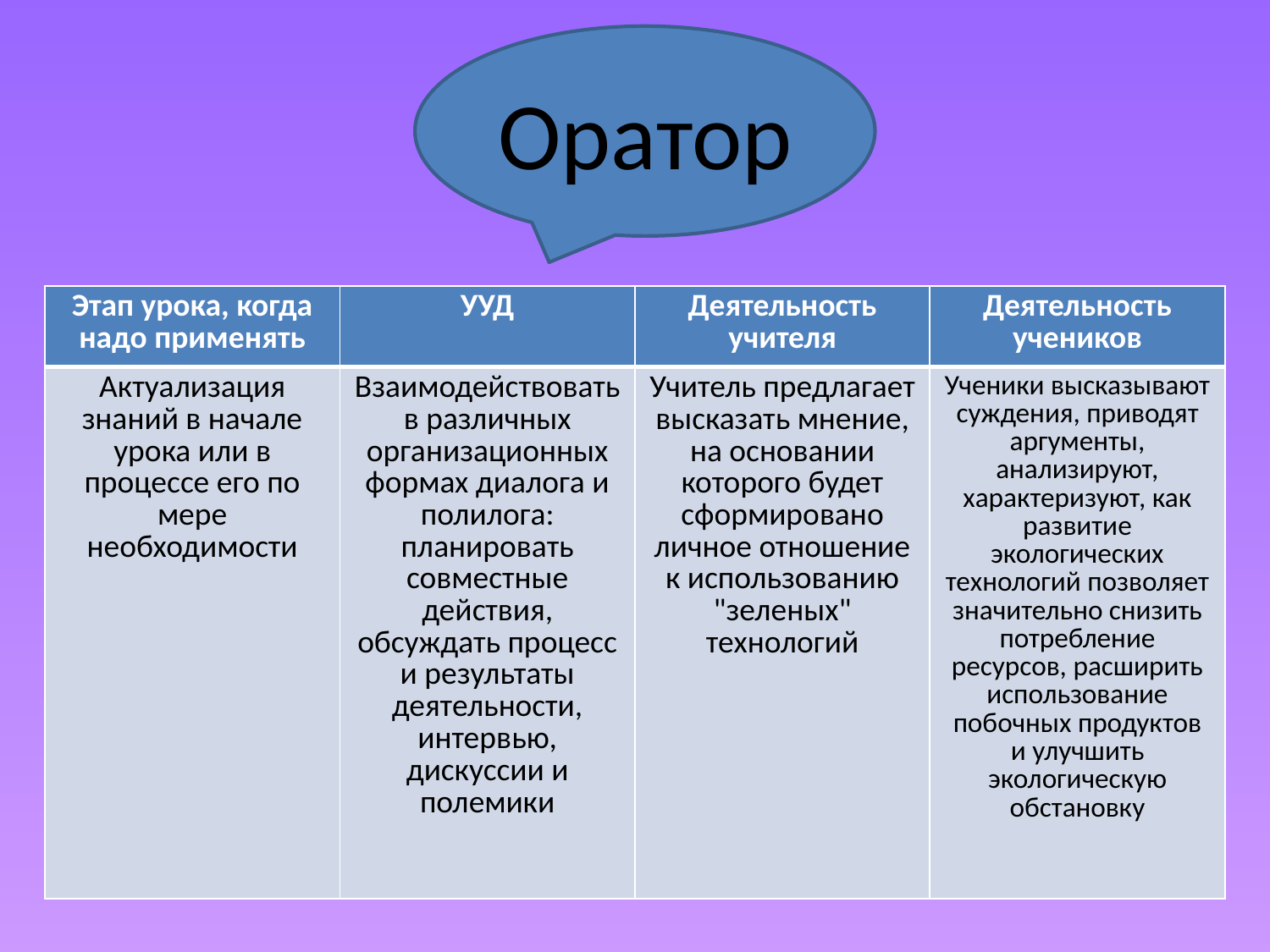

Оратор
| Этап урока, когда надо применять | УУД | Деятельность учителя | Деятельность учеников |
| --- | --- | --- | --- |
| Актуализация знаний в начале урока или в процессе его по мере необходимости | Взаимодействовать в различных организационных формах диалога и полилога: планировать совместные действия, обсуждать процесс и результаты деятельности, интервью, дискуссии и полемики | Учитель предлагает высказать мнение, на основании которого будет сформировано личное отношение к использованию "зеленых" технологий | Ученики высказывают суждения, приводят аргументы, анализируют, характеризуют, как развитие экологических технологий позволяет значительно снизить потребление ресурсов, расширить использование побочных продуктов и улучшить экологическую обстановку |